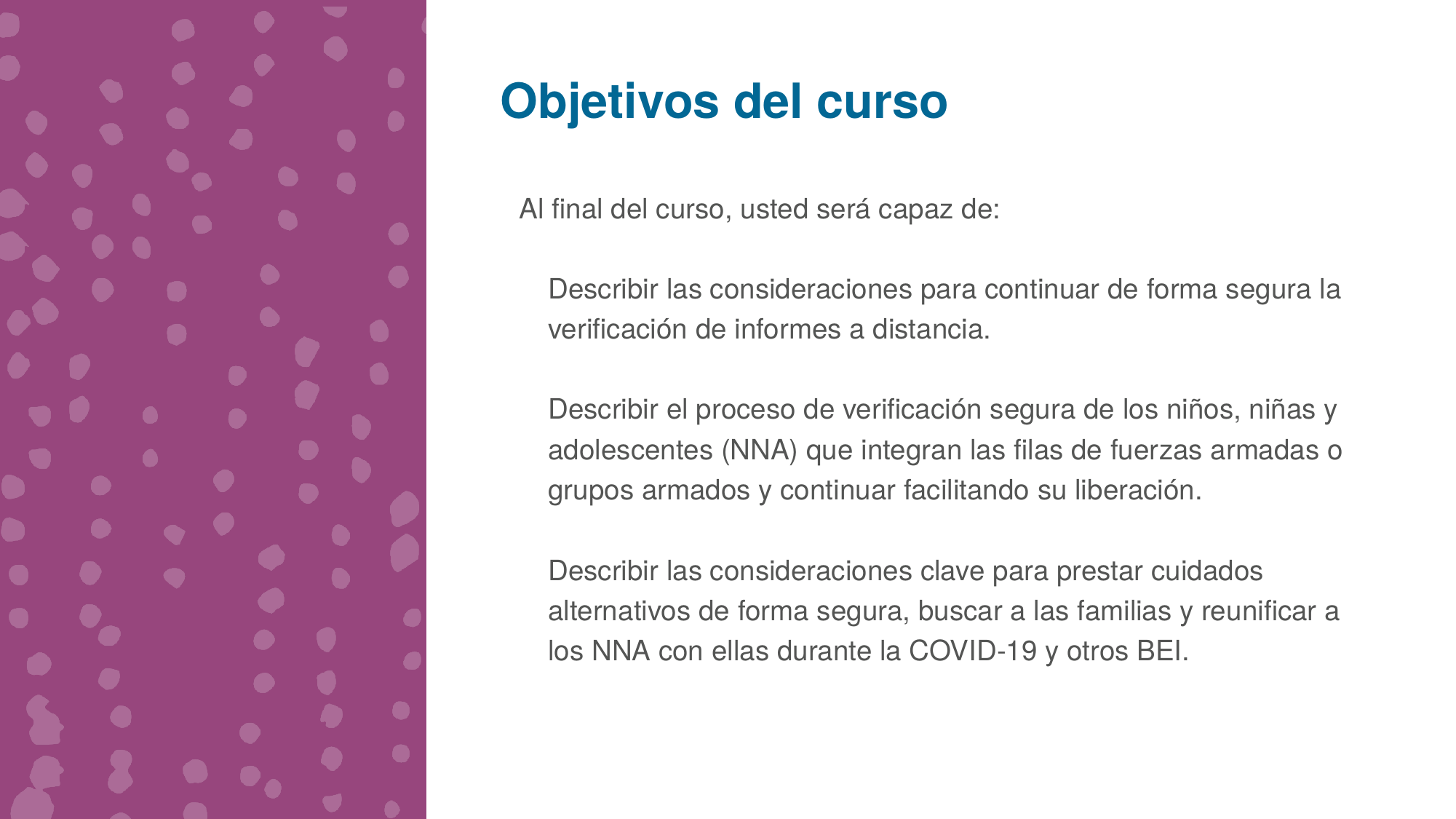

Objetivos del curso
Al final del curso, usted será capaz de:

Describir las consideraciones para continuar de forma segura la verificación de informes a distancia.
Describir el proceso de verificación segura de los niños, niñas y adolescentes (NNA) que integran las filas de fuerzas armadas o grupos armados y continuar facilitando su liberación.
Describir las consideraciones clave para prestar cuidados alternativos de forma segura, buscar a las familias y reunificar a los NNA con ellas durante la COVID-19 y otros BEI.